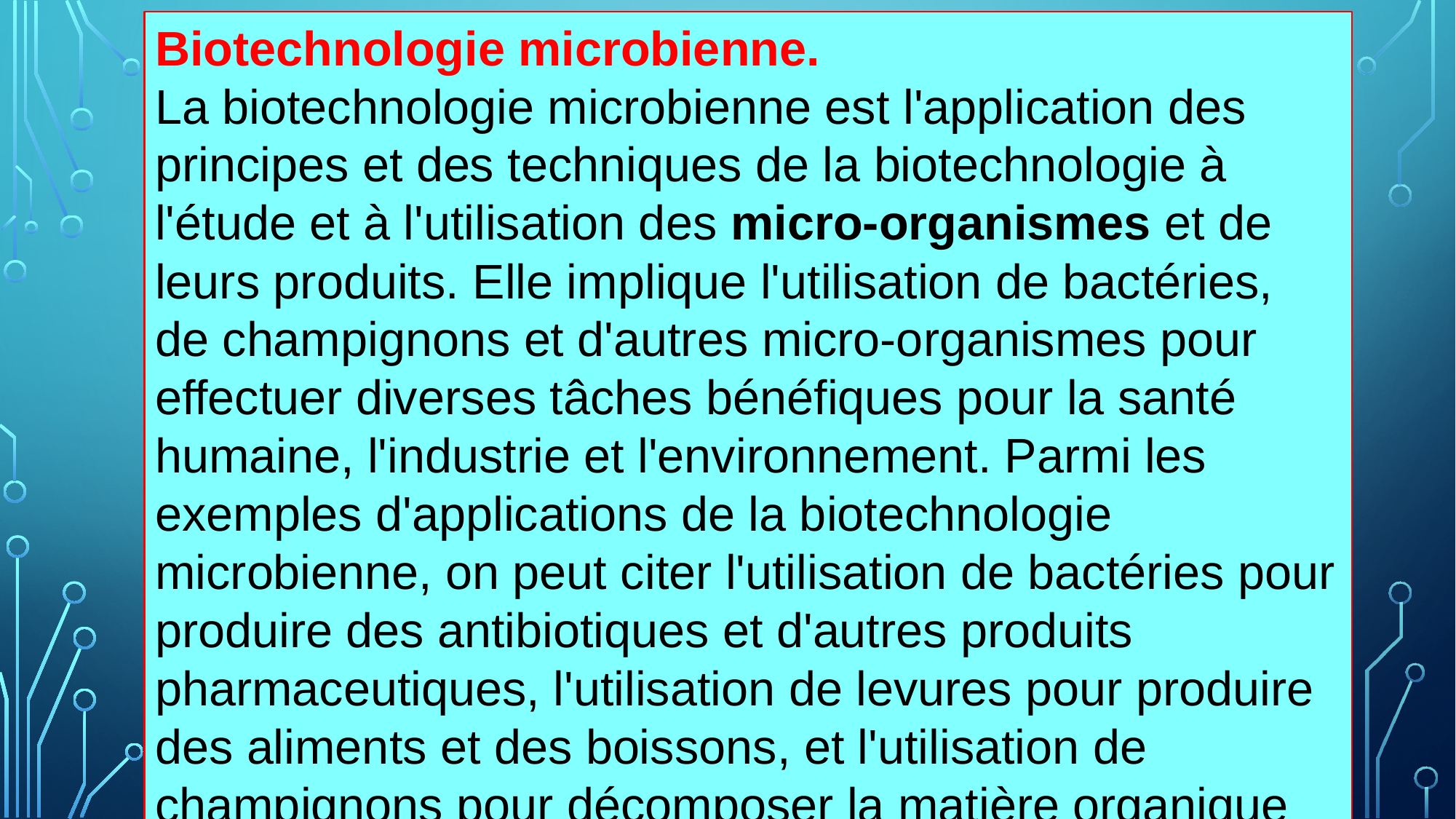

Biotechnologie microbienne.
La biotechnologie microbienne est l'application des principes et des techniques de la biotechnologie à l'étude et à l'utilisation des micro-organismes et de leurs produits. Elle implique l'utilisation de bactéries, de champignons et d'autres micro-organismes pour effectuer diverses tâches bénéfiques pour la santé humaine, l'industrie et l'environnement. Parmi les exemples d'applications de la biotechnologie microbienne, on peut citer l'utilisation de bactéries pour produire des antibiotiques et d'autres produits pharmaceutiques, l'utilisation de levures pour produire des aliments et des boissons, et l'utilisation de champignons pour décomposer la matière organique dans les décharges.